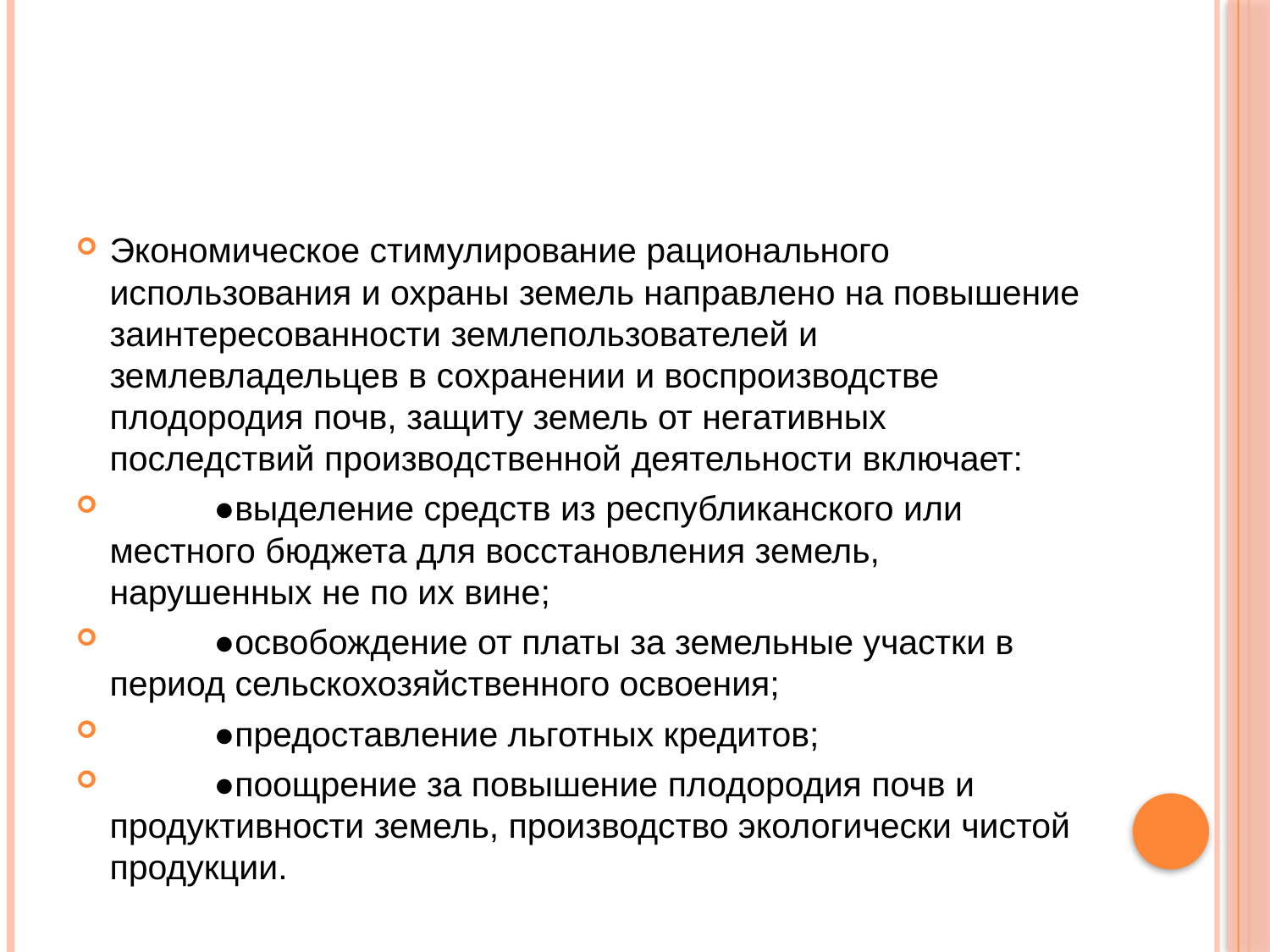

#
Экономическое стимулирование рационального использования и охраны земель направлено на повышение заинтересованности землепользователей и землевладельцев в сохранении и воспроизводстве плодородия почв, защиту земель от негативных последствий производственной деятельности включает:
	●выделение средств из республиканского или местного бюджета для восстановления земель, нарушенных не по их вине;
	●освобождение от платы за земельные участки в период сельскохозяйственного освоения;
	●предоставление льготных кредитов;
	●поощрение за повышение плодородия почв и продуктивности земель, производство экологически чистой продукции.